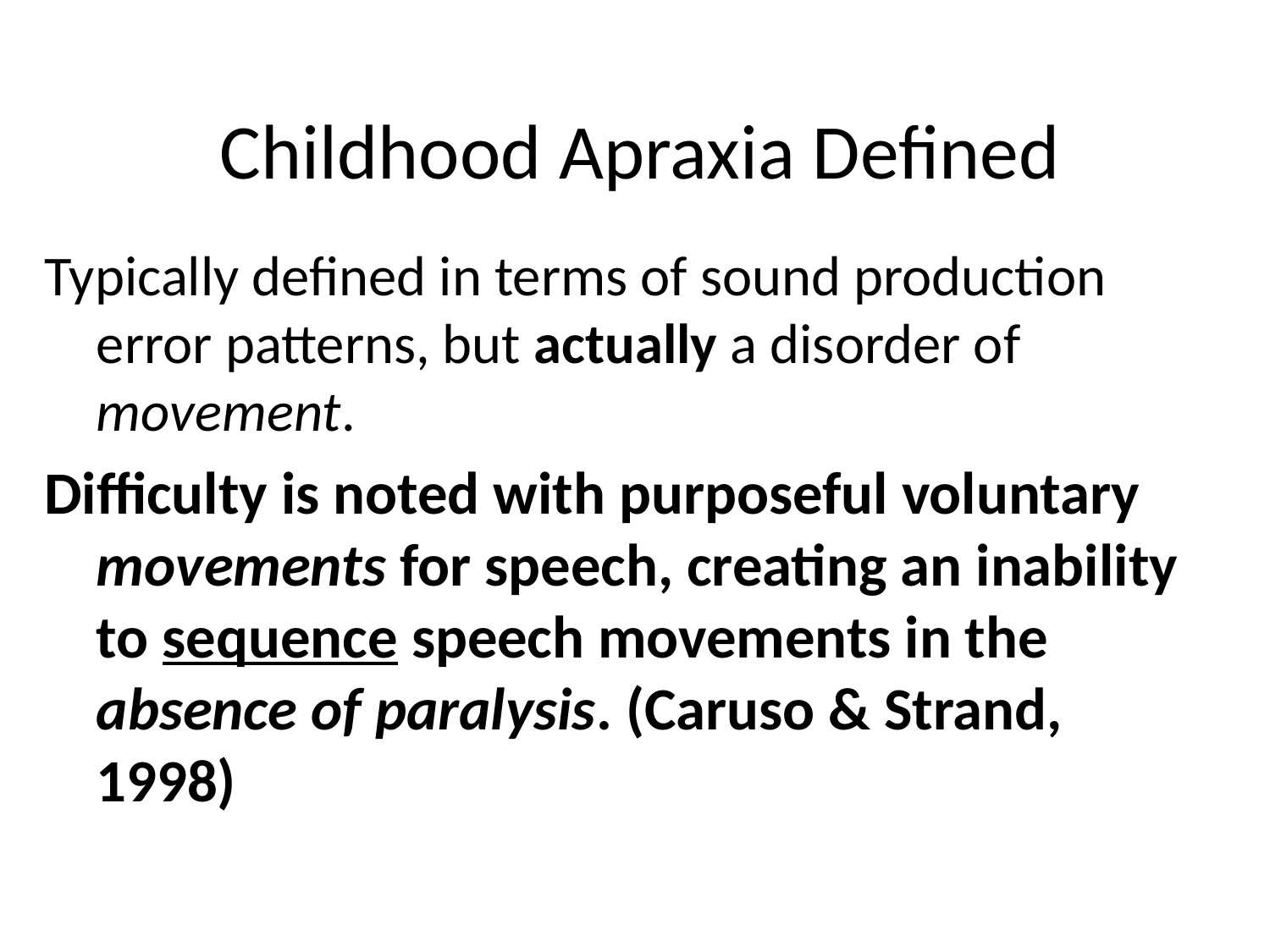

# Childhood Apraxia Defined
Typically defined in terms of sound production error patterns, but actually a disorder of movement.
Difficulty is noted with purposeful voluntary movements for speech, creating an inability to sequence speech movements in the absence of paralysis. (Caruso & Strand, 1998)